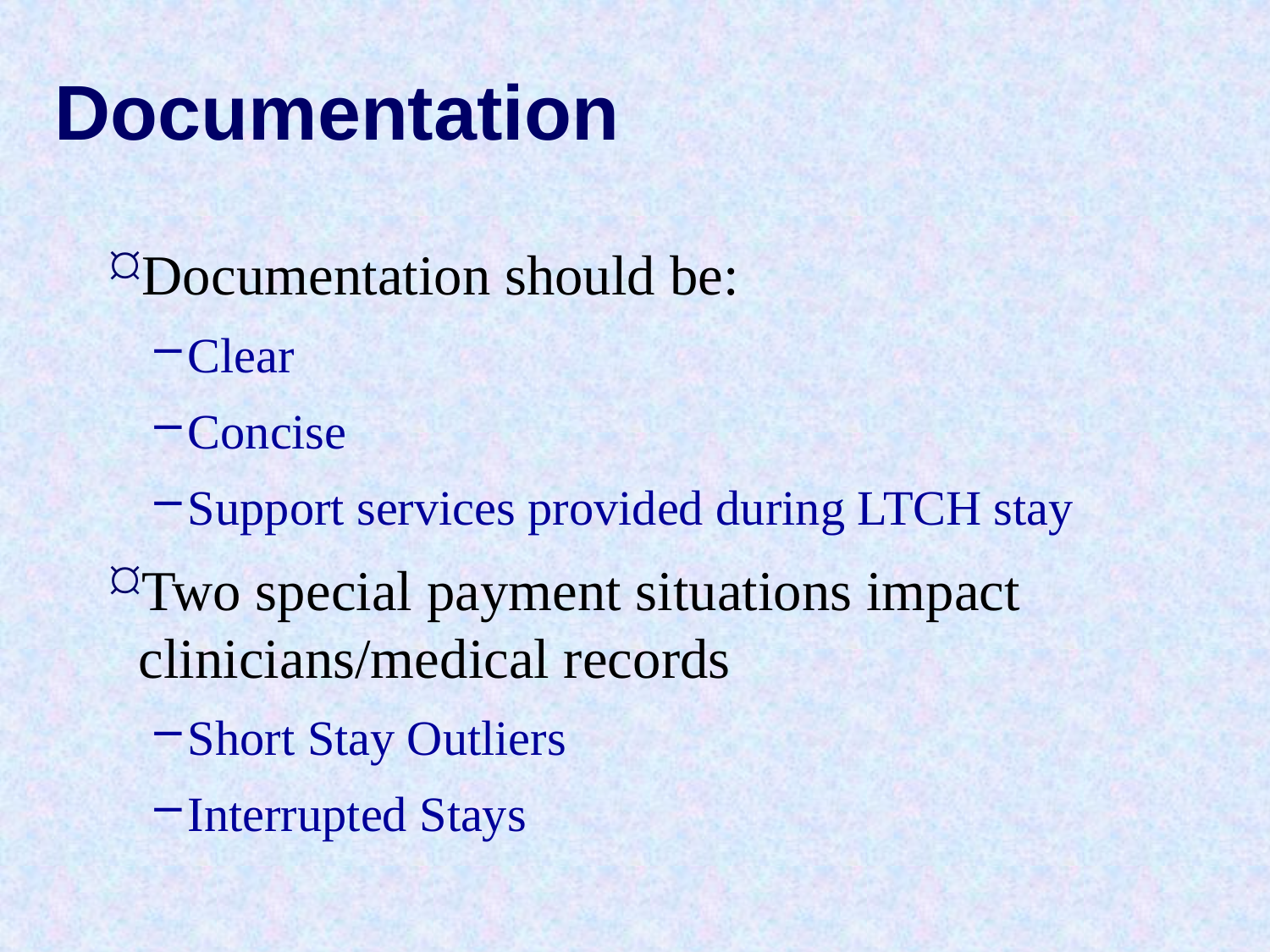

# Documentation
Documentation should be:
Clear
Concise
Support services provided during LTCH stay
Two special payment situations impact clinicians/medical records
Short Stay Outliers
Interrupted Stays